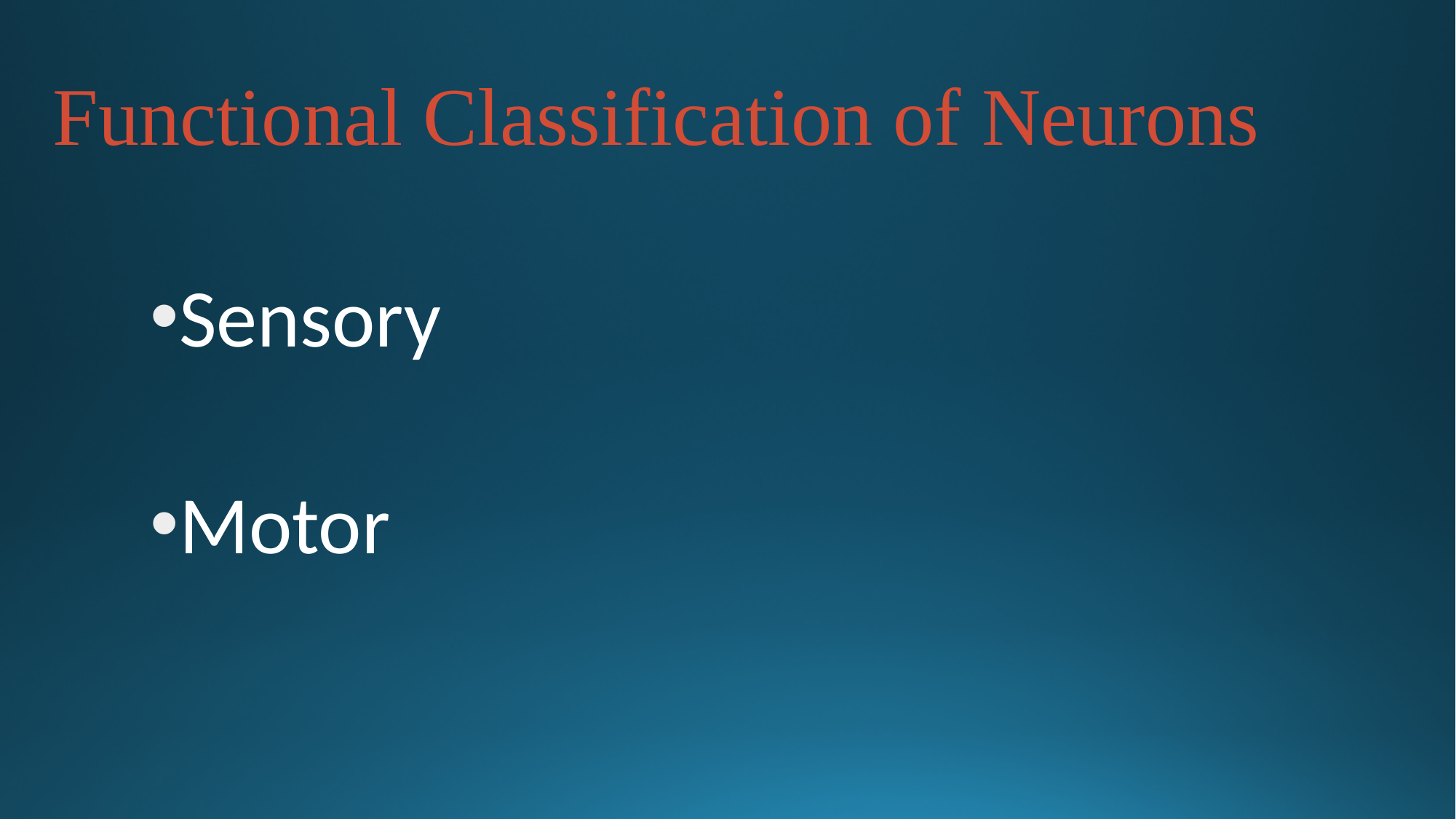

# Functional Classification of Neurons
Sensory

Motor